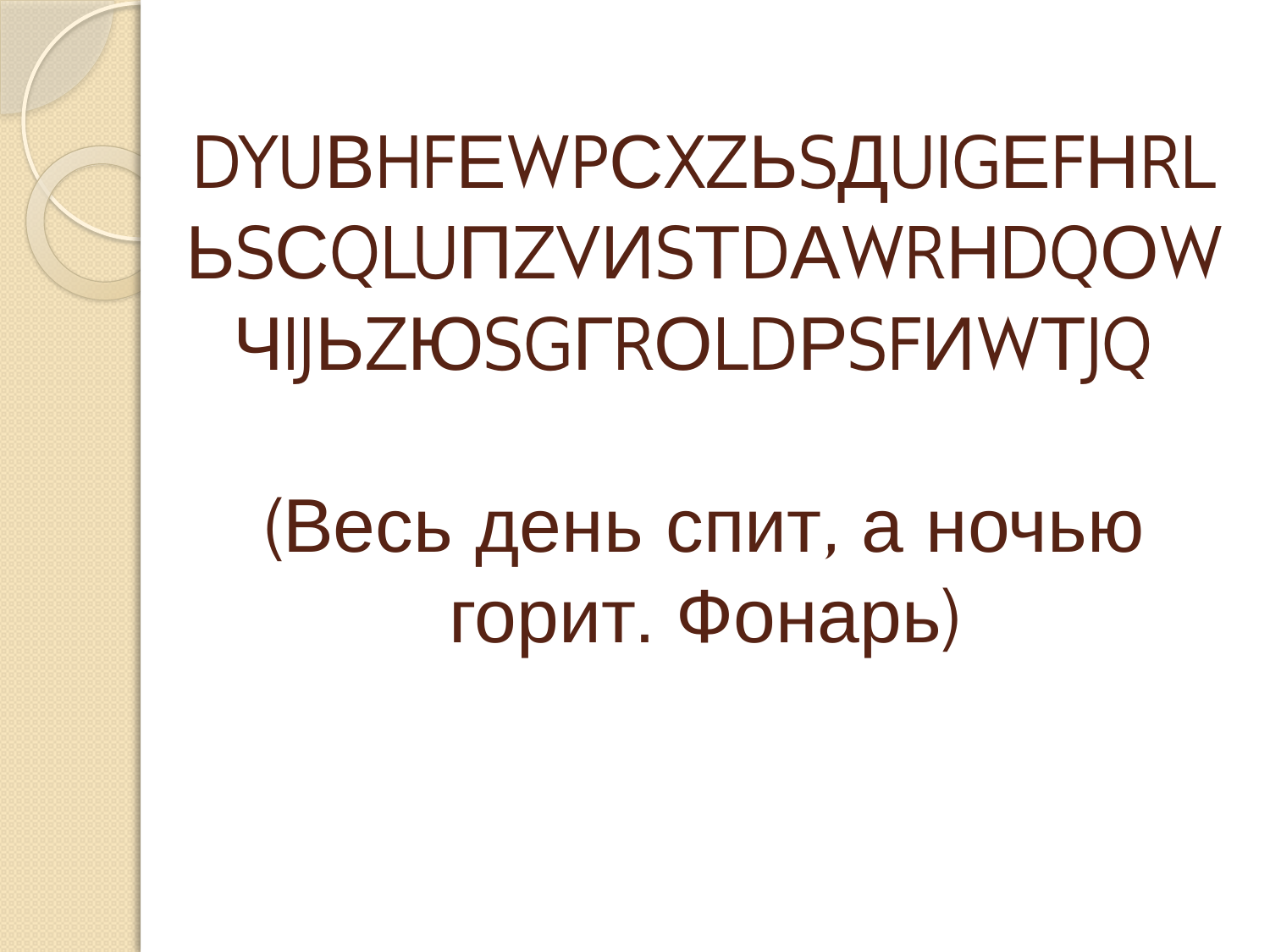

# DYUВHFЕWPСXZЬSДUIGЕFНRLЬSСQLUПZVИSТDАWRНDQОWЧIJЬZЮSGГRОLDРSFИWТJQ (Весь день спит, а ночью горит. Фонарь)